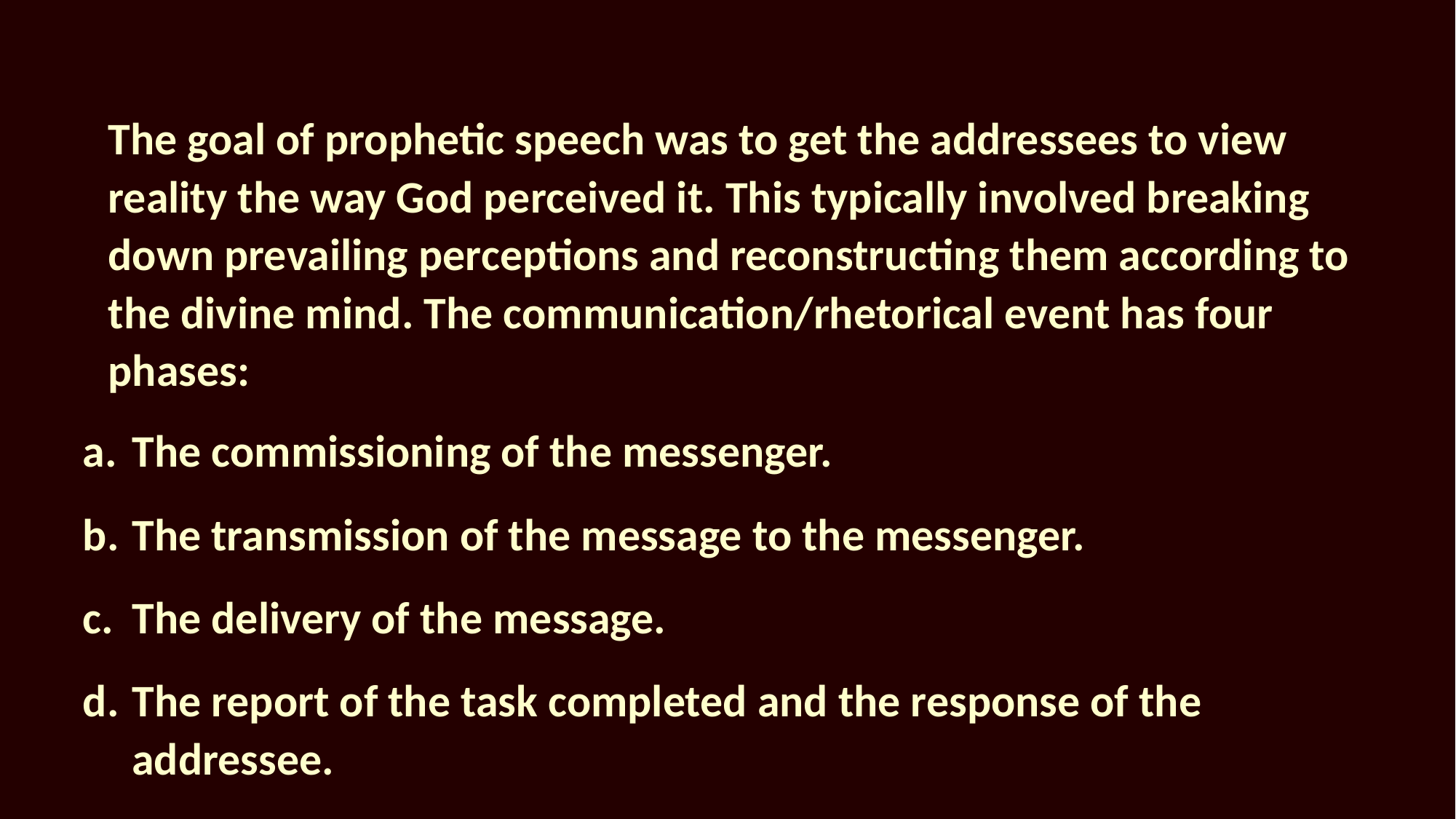

The goal of prophetic speech was to get the addressees to view reality the way God perceived it. This typically involved breaking down prevailing perceptions and reconstructing them according to the divine mind. The communication/rhetorical event has four phases:
a.	The commissioning of the messenger.
b.	The transmission of the message to the messenger.
c.	The delivery of the message.
d.	The report of the task completed and the response of the addressee.